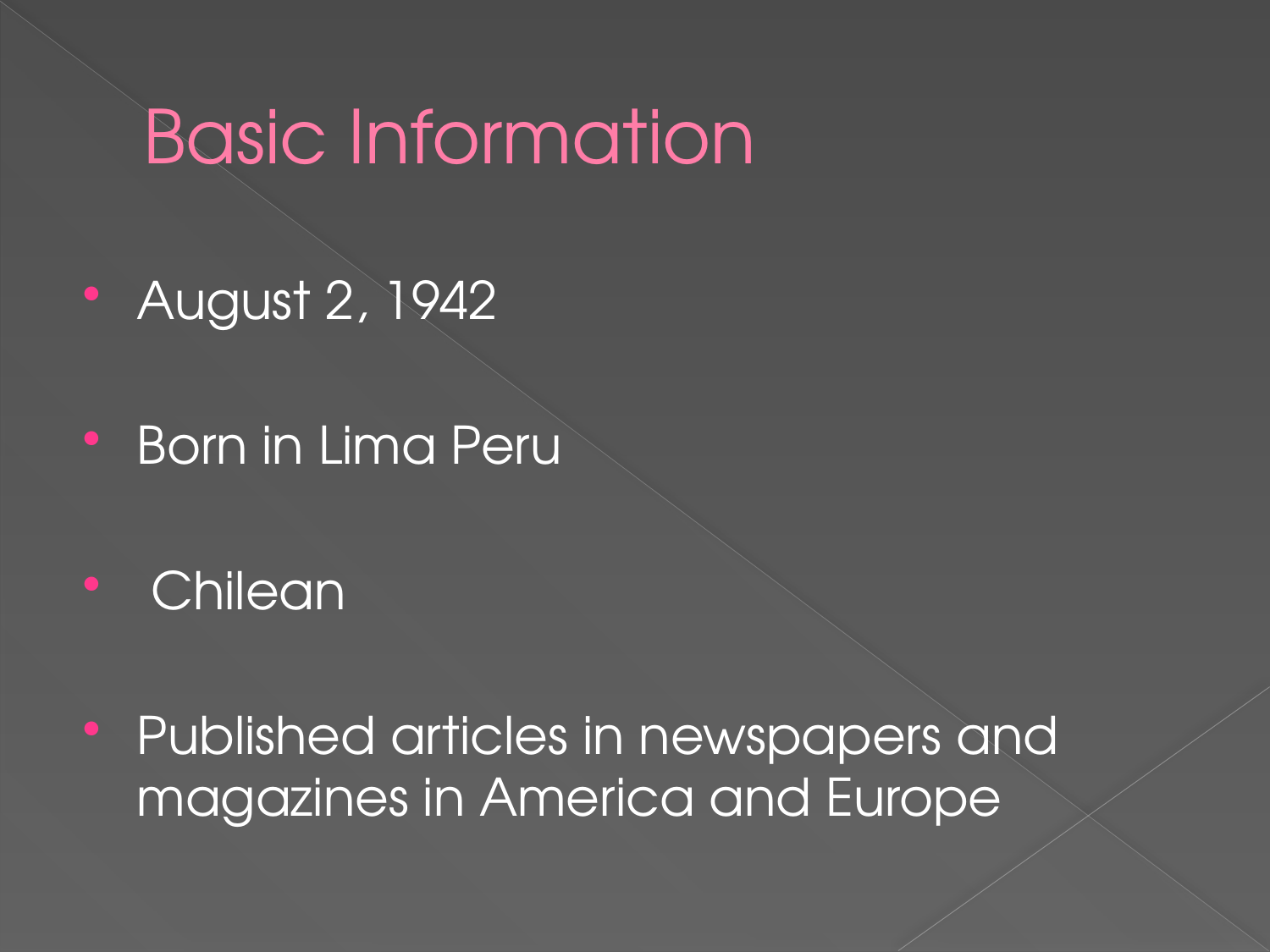

# Basic Information
August 2, 1942

Born in Lima Peru

 Chilean

Published articles in newspapers and magazines in America and Europe